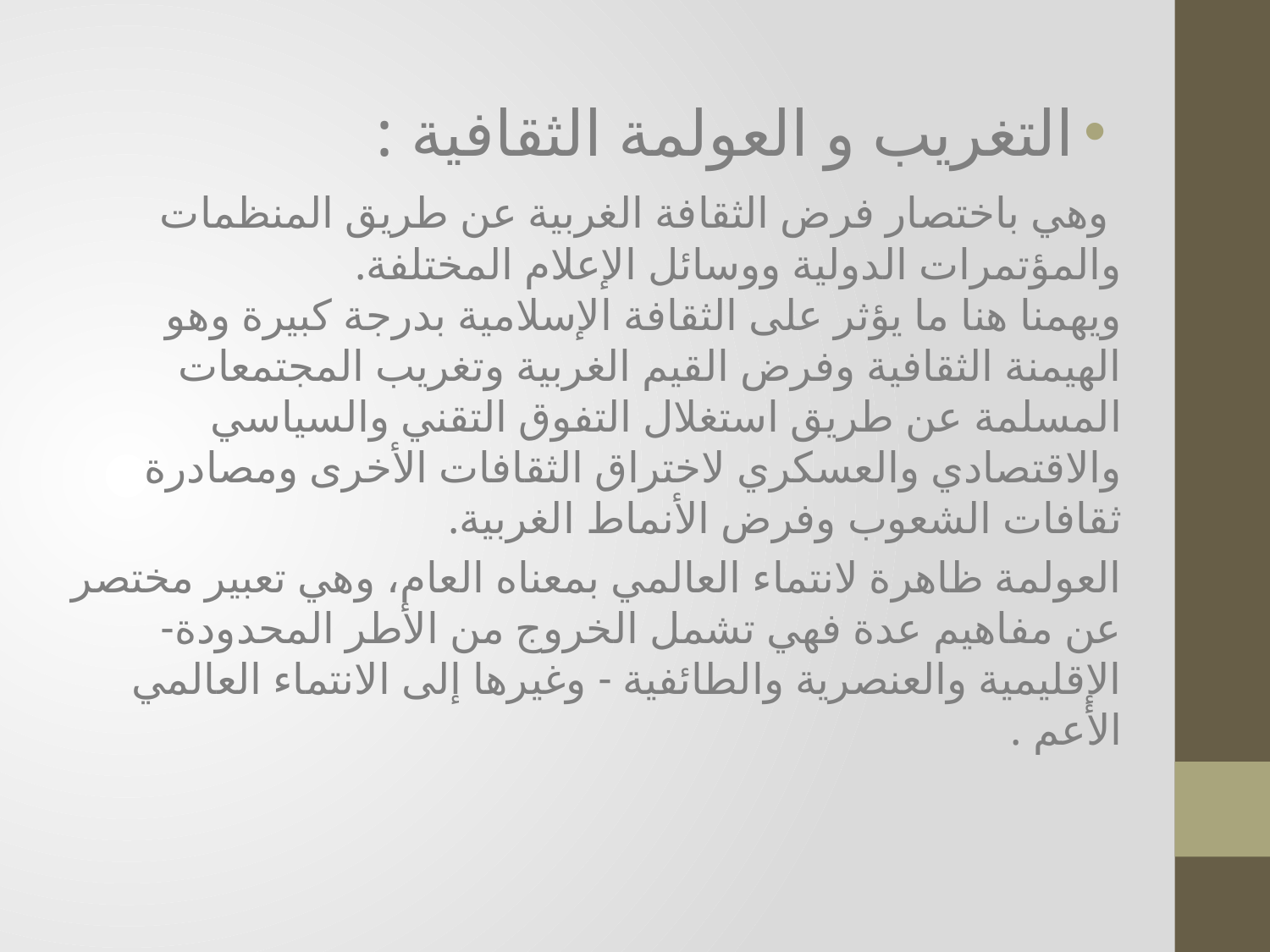

التغريب و العولمة الثقافية :
 وهي باختصار فرض الثقافة الغربية عن طريق المنظمات والمؤتمرات الدولية ووسائل الإعلام المختلفة.
ويهمنا هنا ما يؤثر على الثقافة الإسلامية بدرجة كبيرة وهو الهيمنة الثقافية وفرض القيم الغربية وتغريب المجتمعات المسلمة عن طريق استغلال التفوق التقني والسياسي والاقتصادي والعسكري لاختراق الثقافات الأخرى ومصادرة ثقافات الشعوب وفرض الأنماط الغربية.
العولمة ظاهرة لانتماء العالمي بمعناه العام، وهي تعبير مختصر عن مفاهيم عدة فهي تشمل الخروج من الأطر المحدودة- الإقليمية والعنصرية والطائفية - وغيرها إلى الانتماء العالمي الأعم .